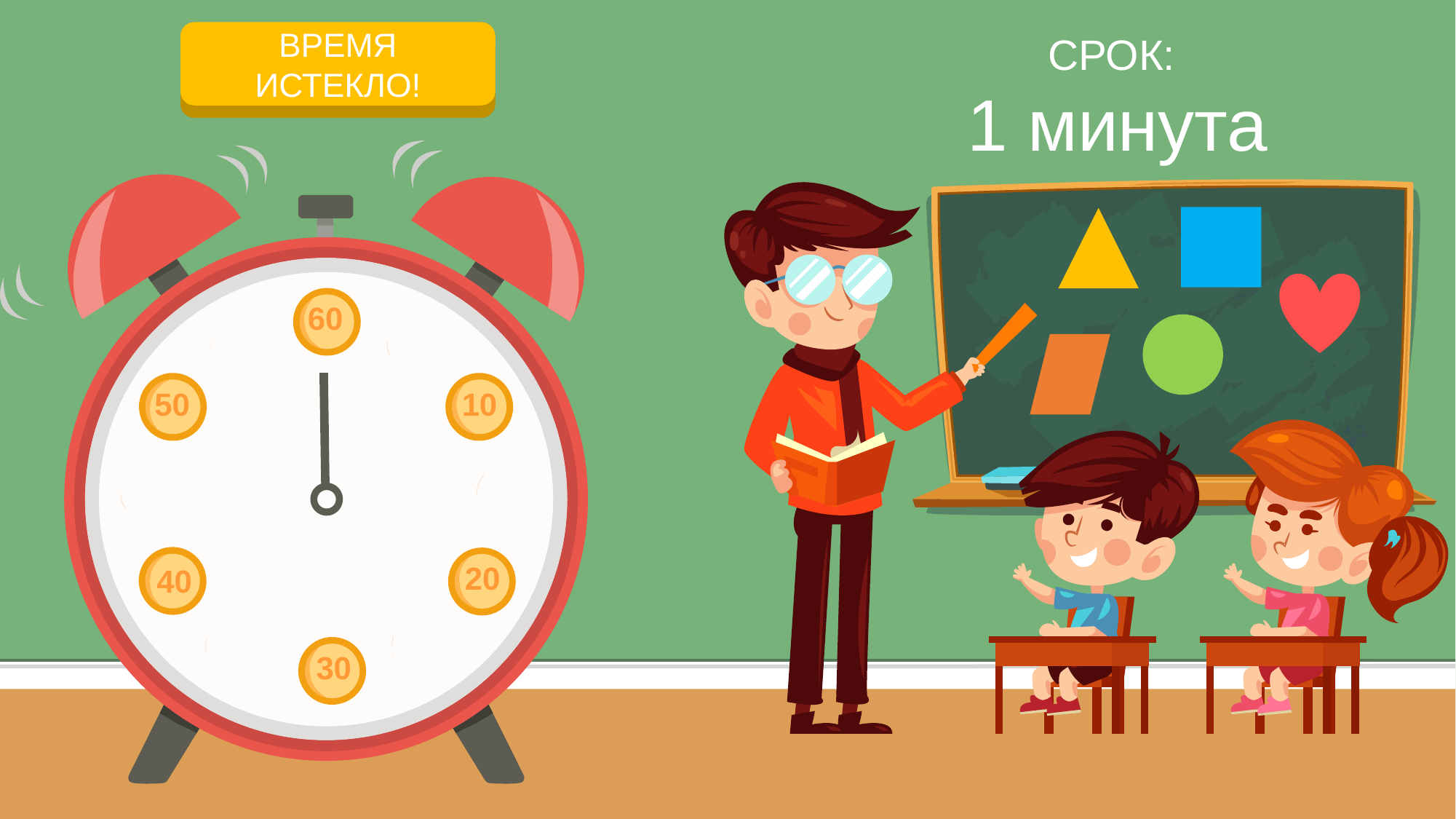

ВРЕМЯ ИСТЕКЛО!

СРОК:
1 минута
НАЧАЛО ОТСЧЕТА

60

50

10

40

20

30